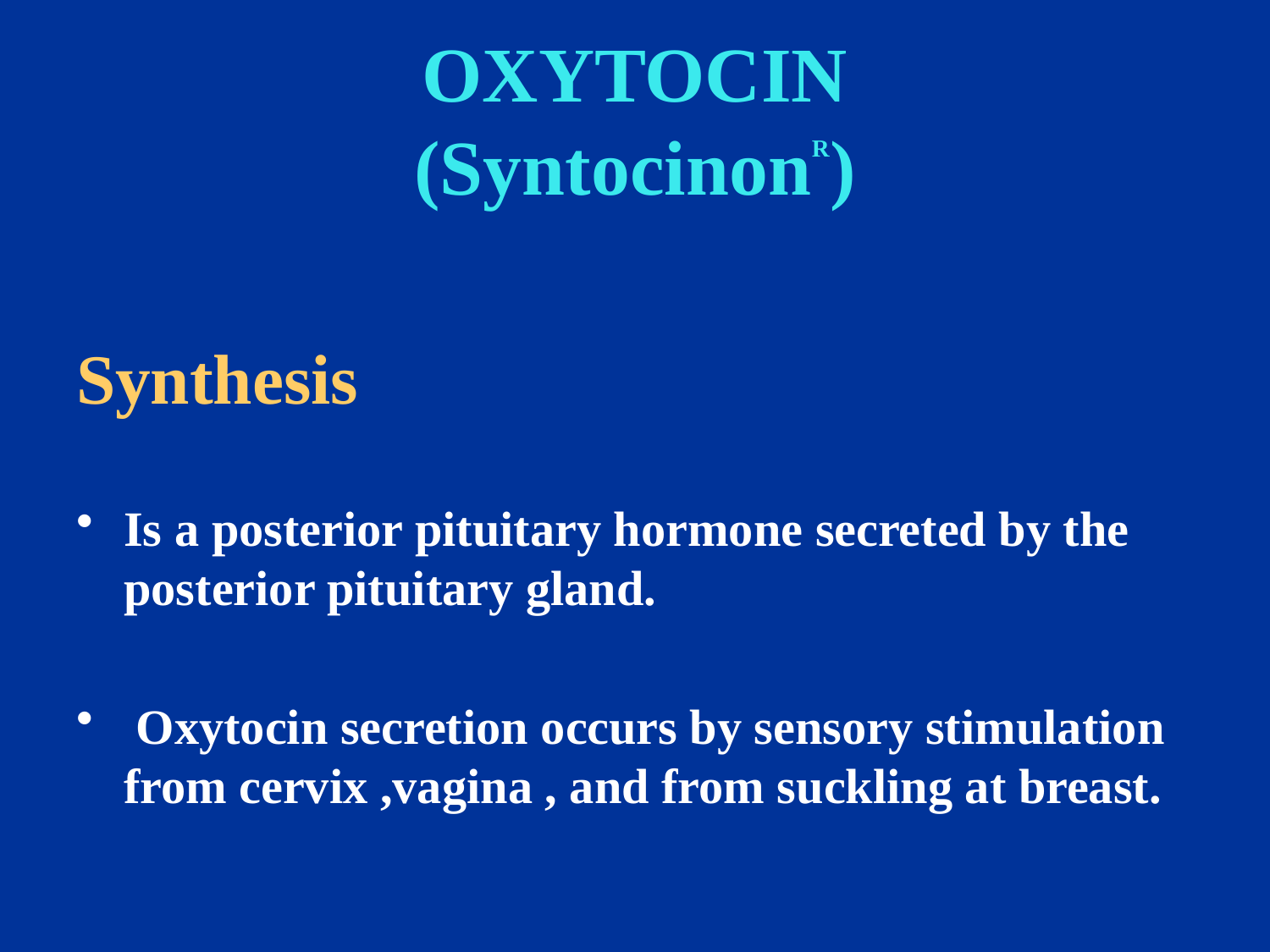

# OXYTOCIN (SyntocinonR)

Synthesis

Is a posterior pituitary hormone secreted by the posterior pituitary gland.

 Oxytocin secretion occurs by sensory stimulation from cervix ,vagina , and from suckling at breast.